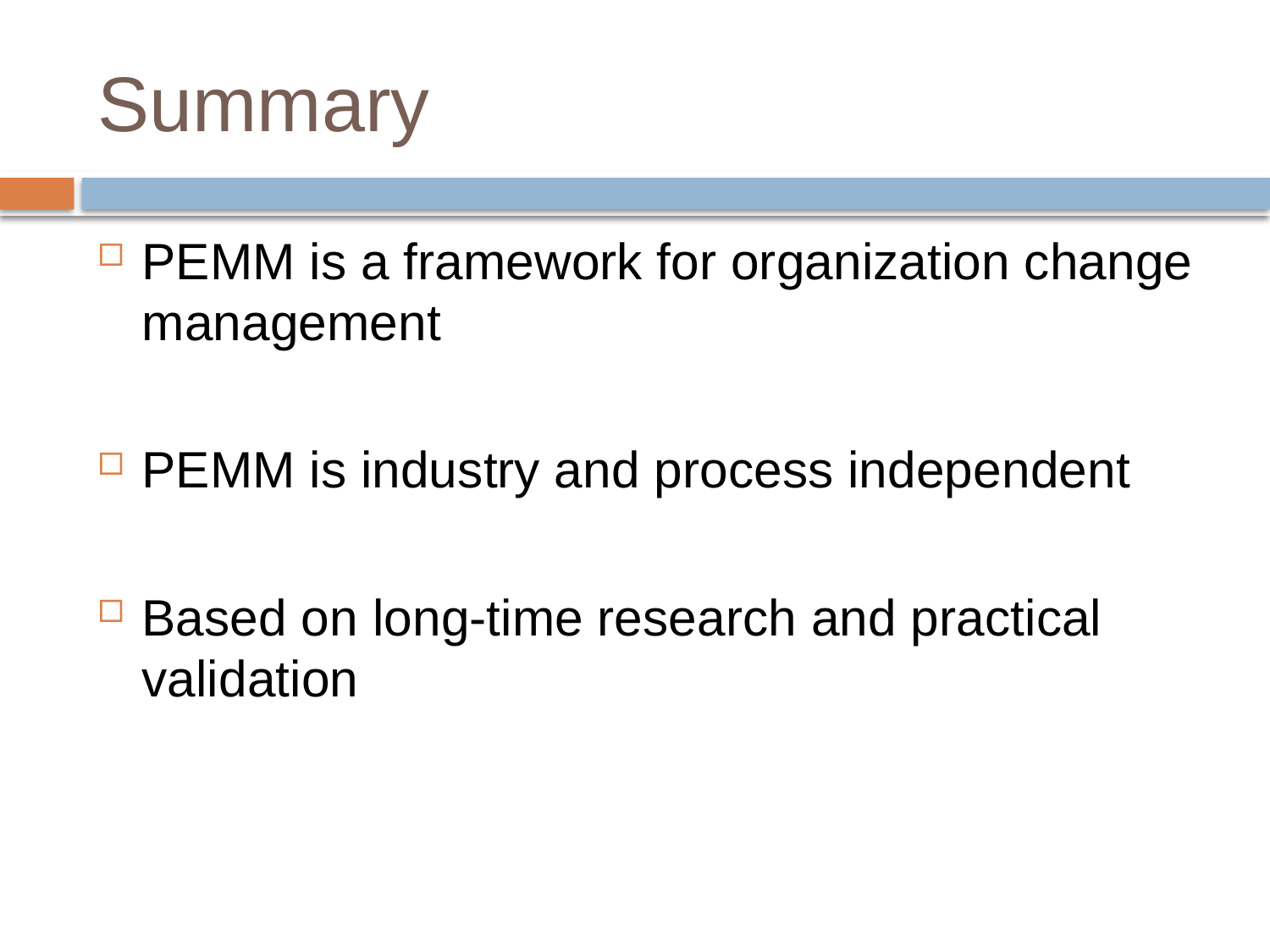

# Summary
PEMM is a framework for organization change management

PEMM is industry and process independent

Based on long-time research and practical validation